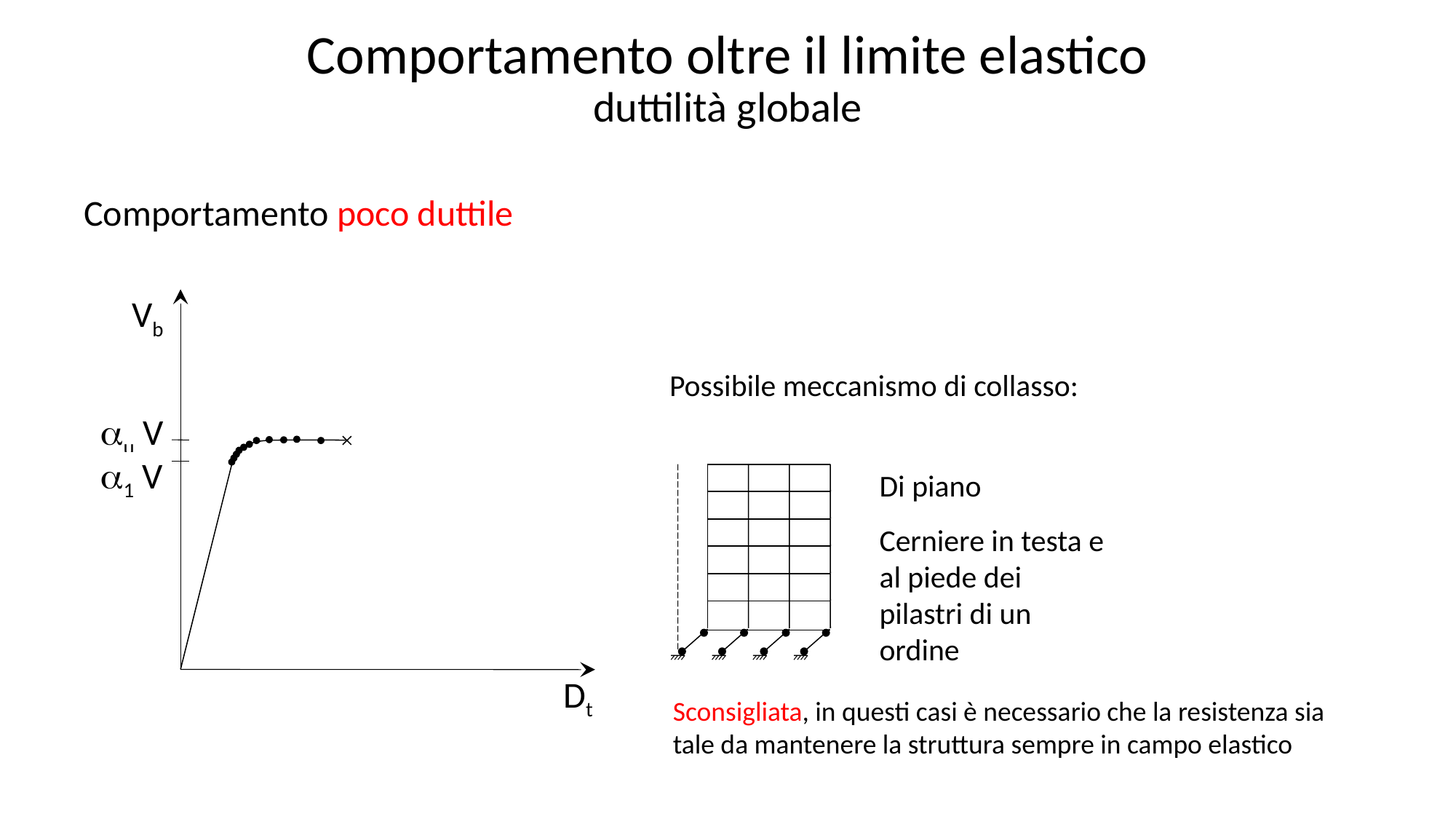

# Comportamento oltre il limite elastico duttilità globale
Comportamento poco duttile
Vb
Possibile meccanismo di collasso:
αu V

α1 V
Di piano
Cerniere in testa e al piede dei pilastri di un ordine

Dt
Sconsigliata, in questi casi è necessario che la resistenza sia tale da mantenere la struttura sempre in campo elastico